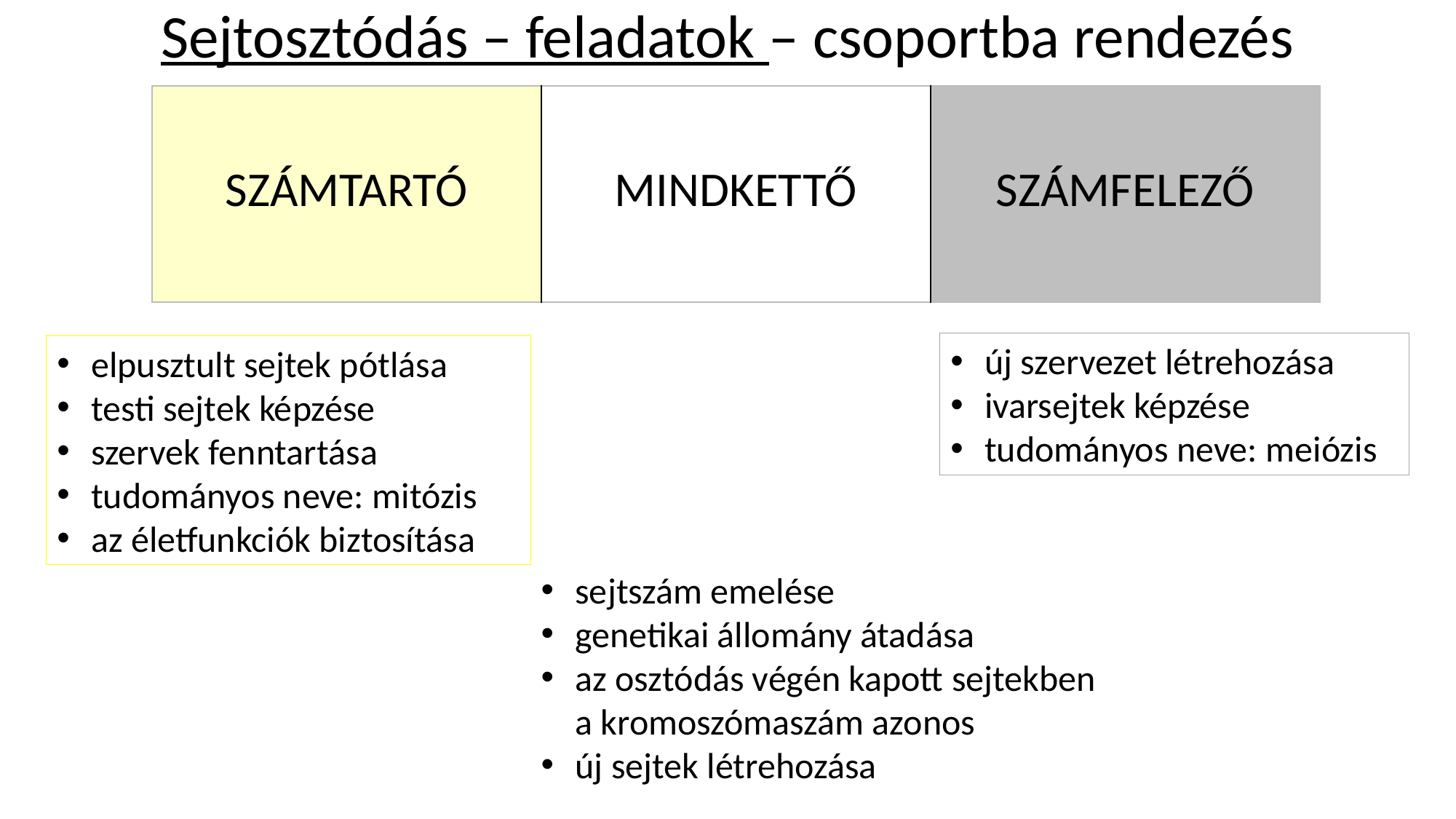

# Sejtosztódás – feladatok – csoportba rendezés
| SZÁMTARTÓ | MINDKETTŐ | SZÁMFELEZŐ |
| --- | --- | --- |
új szervezet létrehozása
ivarsejtek képzése
tudományos neve: meiózis
elpusztult sejtek pótlása
testi sejtek képzése
szervek fenntartása
tudományos neve: mitózis
az életfunkciók biztosítása
sejtszám emelése
genetikai állomány átadása
az osztódás végén kapott sejtekben a kromoszómaszám azonos
új sejtek létrehozása